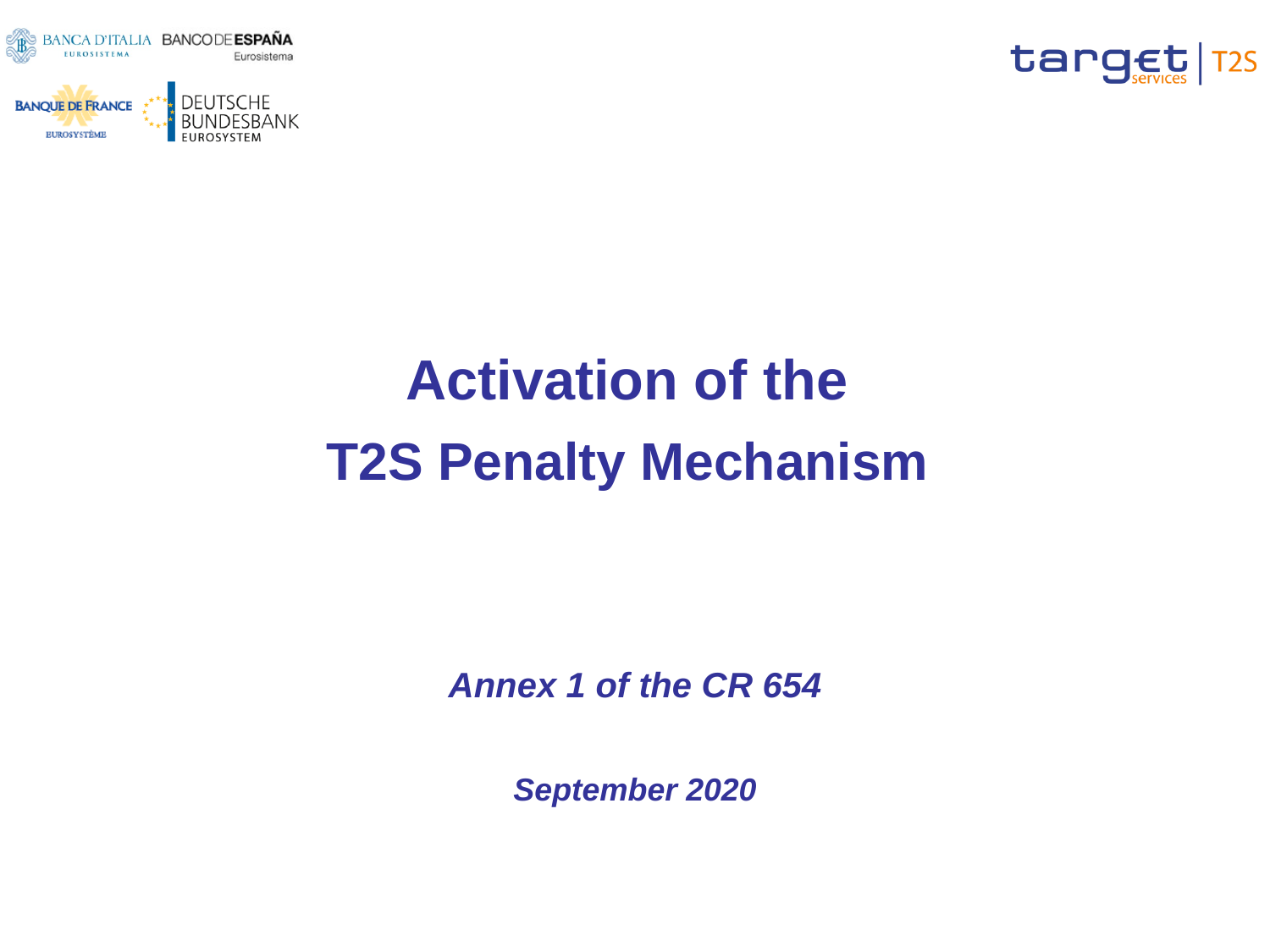

# Activation of the T2S Penalty Mechanism
Annex 1 of the CR 654

September 2020